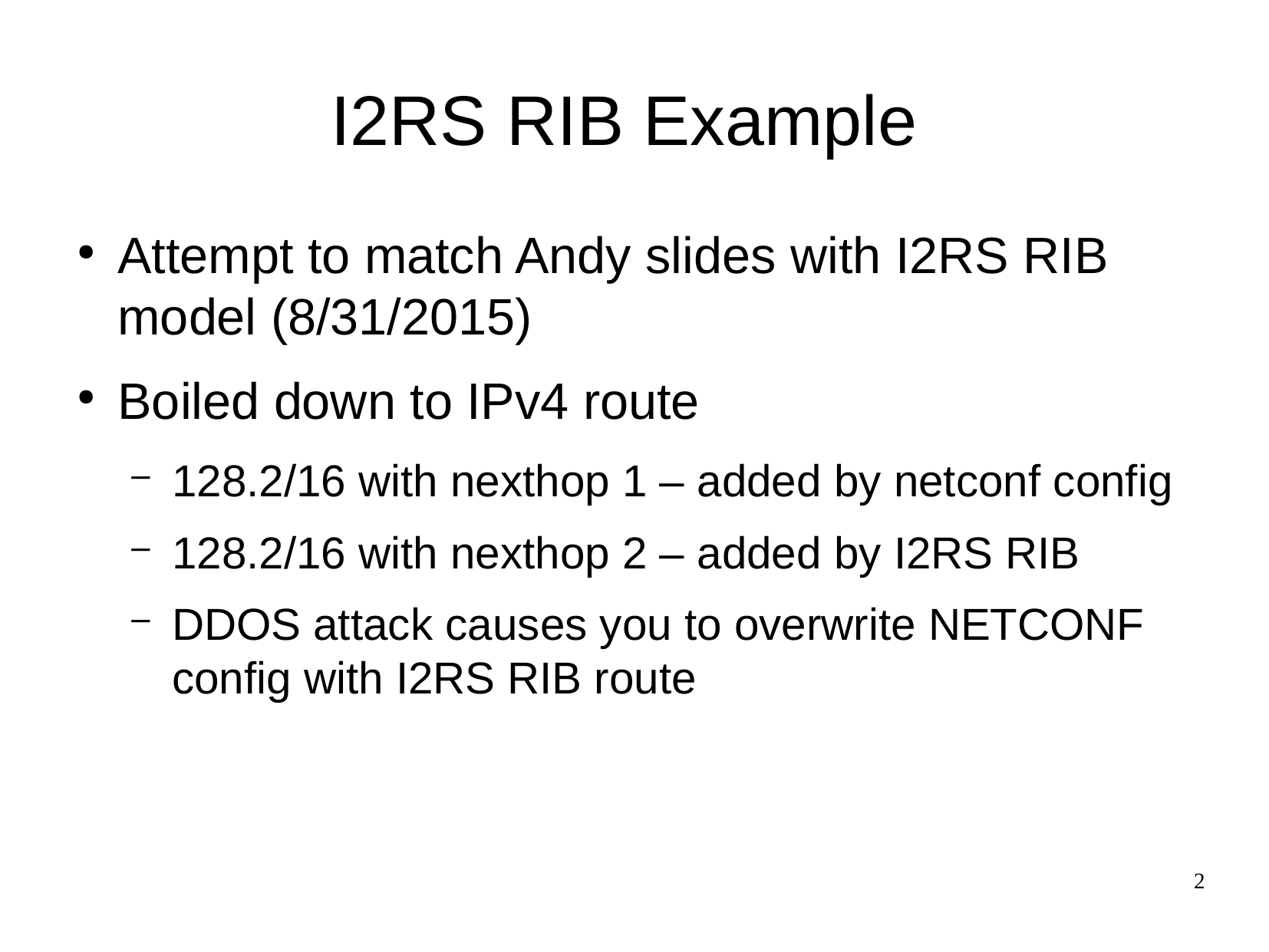

I2RS RIB Example
Attempt to match Andy slides with I2RS RIB model (8/31/2015)
Boiled down to IPv4 route
128.2/16 with nexthop 1 – added by netconf config
128.2/16 with nexthop 2 – added by I2RS RIB
DDOS attack causes you to overwrite NETCONF config with I2RS RIB route
2